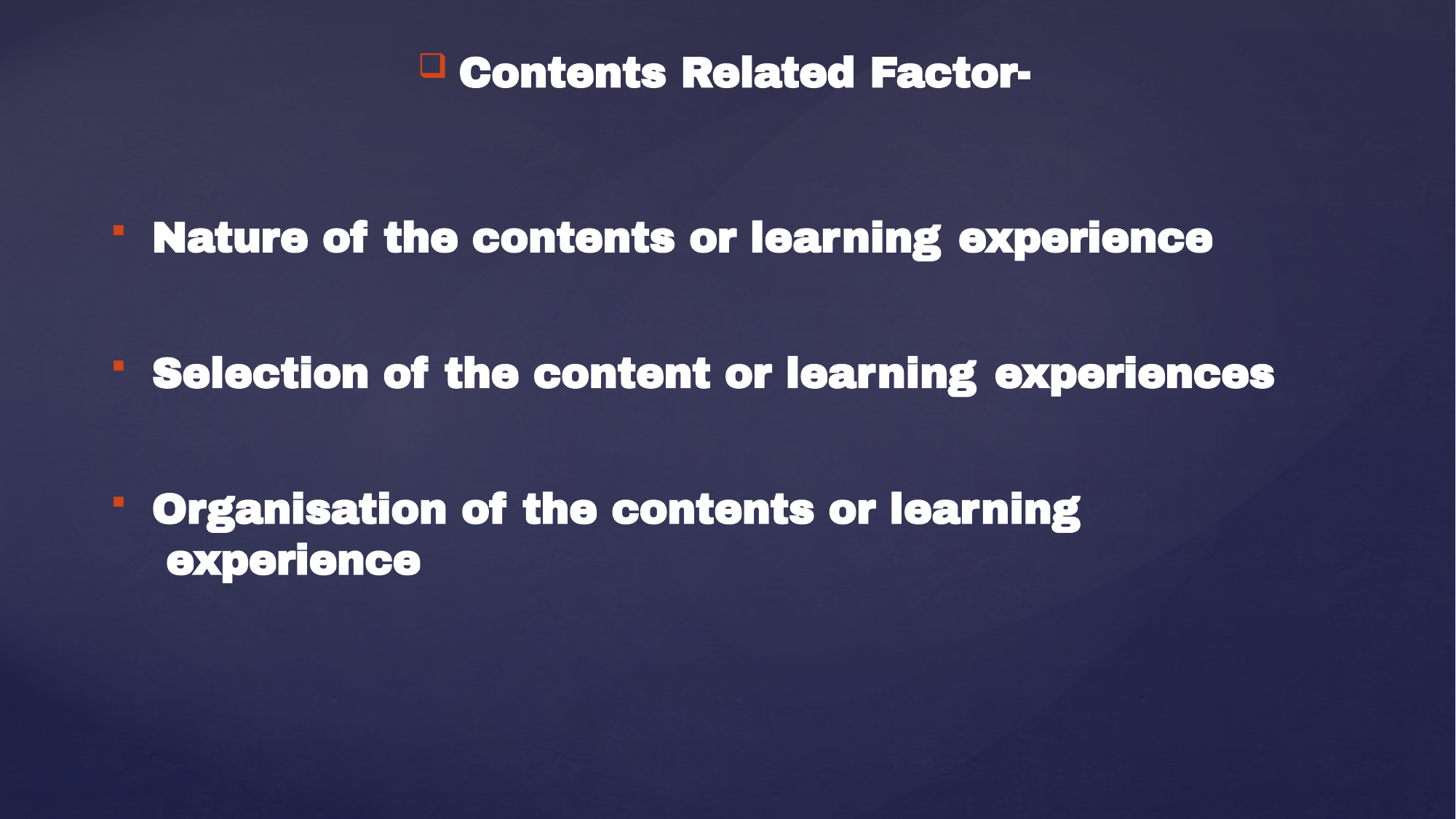

Contents Related Factor-

Nature of the contents or learning experience

Selection of the content or learning experiences

Organisation of the contents or learning  experience